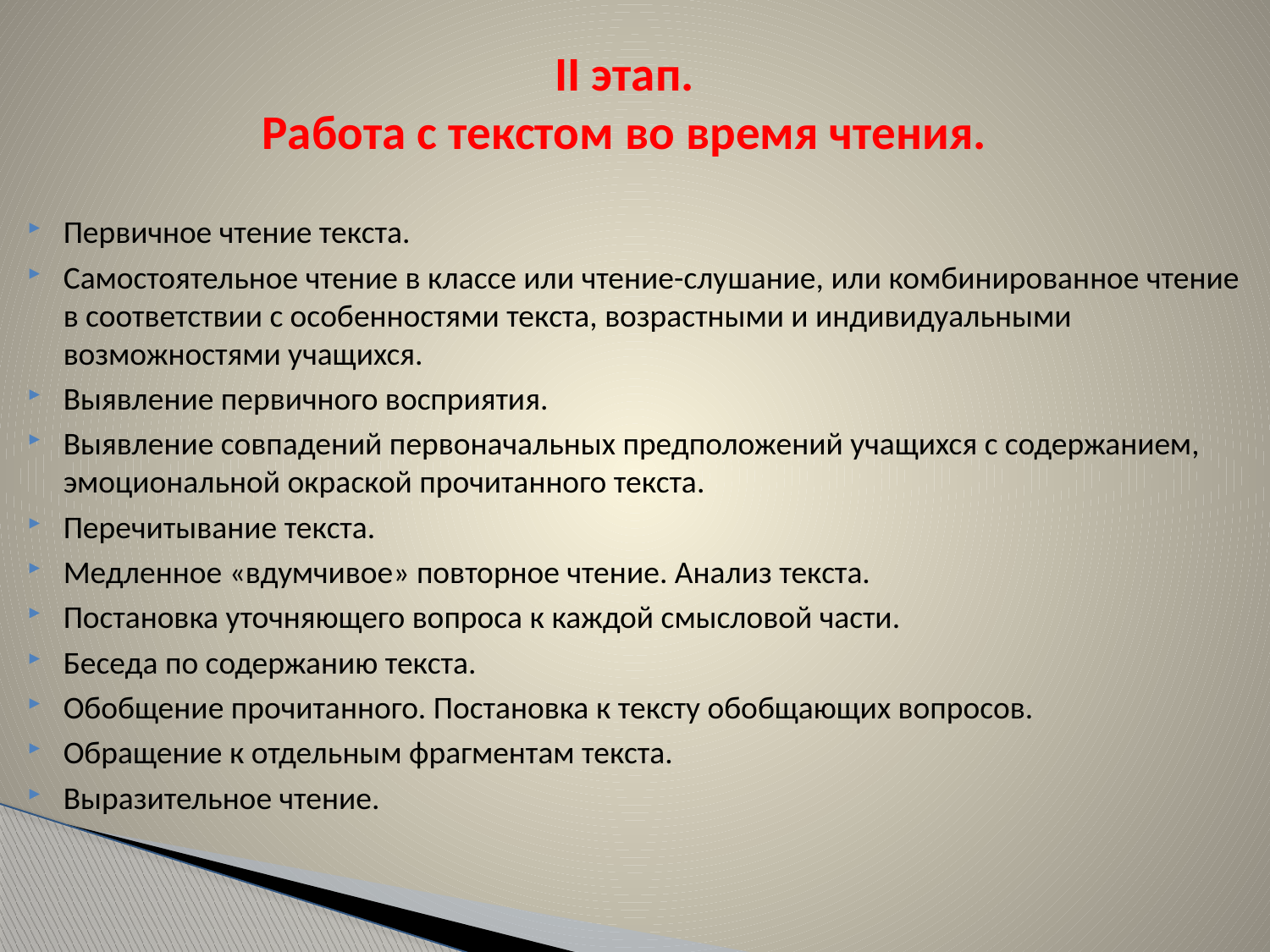

# II этап. Работа с текстом во время чтения.
Первичное чтение текста.
Самостоятельное чтение в классе или чтение-слушание, или комбинированное чтение в соответствии с особенностями текста, возрастными и индивидуальными возможностями учащихся.
Выявление первичного восприятия.
Выявление совпадений первоначальных предположений учащихся с содержанием, эмоциональной окраской прочитанного текста.
Перечитывание текста.
Медленное «вдумчивое» повторное чтение. Анализ текста.
Постановка уточняющего вопроса к каждой смысловой части.
Беседа по содержанию текста.
Обобщение прочитанного. Постановка к тексту обобщающих вопросов.
Обращение к отдельным фрагментам текста.
Выразительное чтение.